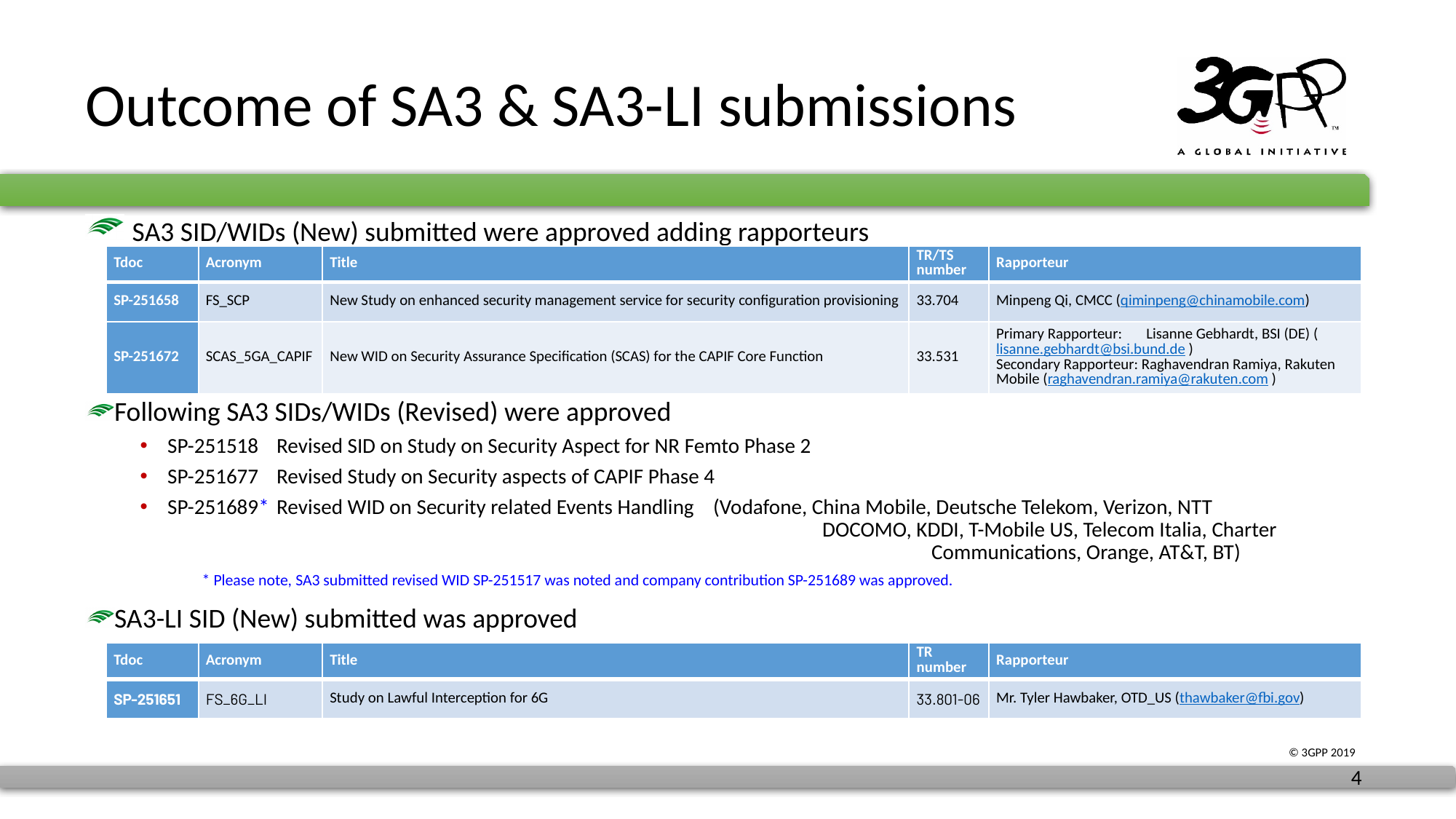

# Outcome of SA3 & SA3-LI submissions
 SA3 SID/WIDs (New) submitted were approved adding rapporteurs

Following SA3 SIDs/WIDs (Revised) were approved
SP-251518	Revised SID on Study on Security Aspect for NR Femto Phase 2
SP-251677	Revised Study on Security aspects of CAPIF Phase 4
SP-251689*	Revised WID on Security related Events Handling	(Vodafone, China Mobile, Deutsche Telekom, Verizon, NTT 							DOCOMO, KDDI, T-Mobile US, Telecom Italia, Charter 							Communications, Orange, AT&T, BT)
                 * Please note, SA3 submitted revised WID SP-251517 was noted and company contribution SP-251689 was approved.
SA3-LI SID (New) submitted was approved

| Tdoc | Acronym | Title | TR/TS number | Rapporteur |
| --- | --- | --- | --- | --- |
| SP-251658 | FS\_SCP | New Study on enhanced security management service for security configuration provisioning | 33.704 | Minpeng Qi, CMCC (qiminpeng@chinamobile.com) |
| SP-251672 | SCAS\_5GA\_CAPIF | New WID on Security Assurance Specification (SCAS) for the CAPIF Core Function | 33.531 | Primary Rapporteur:       Lisanne Gebhardt, BSI (DE) (lisanne.gebhardt@bsi.bund.de ) Secondary Rapporteur: Raghavendran Ramiya, Rakuten Mobile (raghavendran.ramiya@rakuten.com ) |
| Tdoc | Acronym | Title | TR number | Rapporteur |
| --- | --- | --- | --- | --- |
| SP-251651 | FS\_6G\_LI | Study on Lawful Interception for 6G | 33.801-06 | Mr. Tyler Hawbaker, OTD\_US (thawbaker@fbi.gov) |